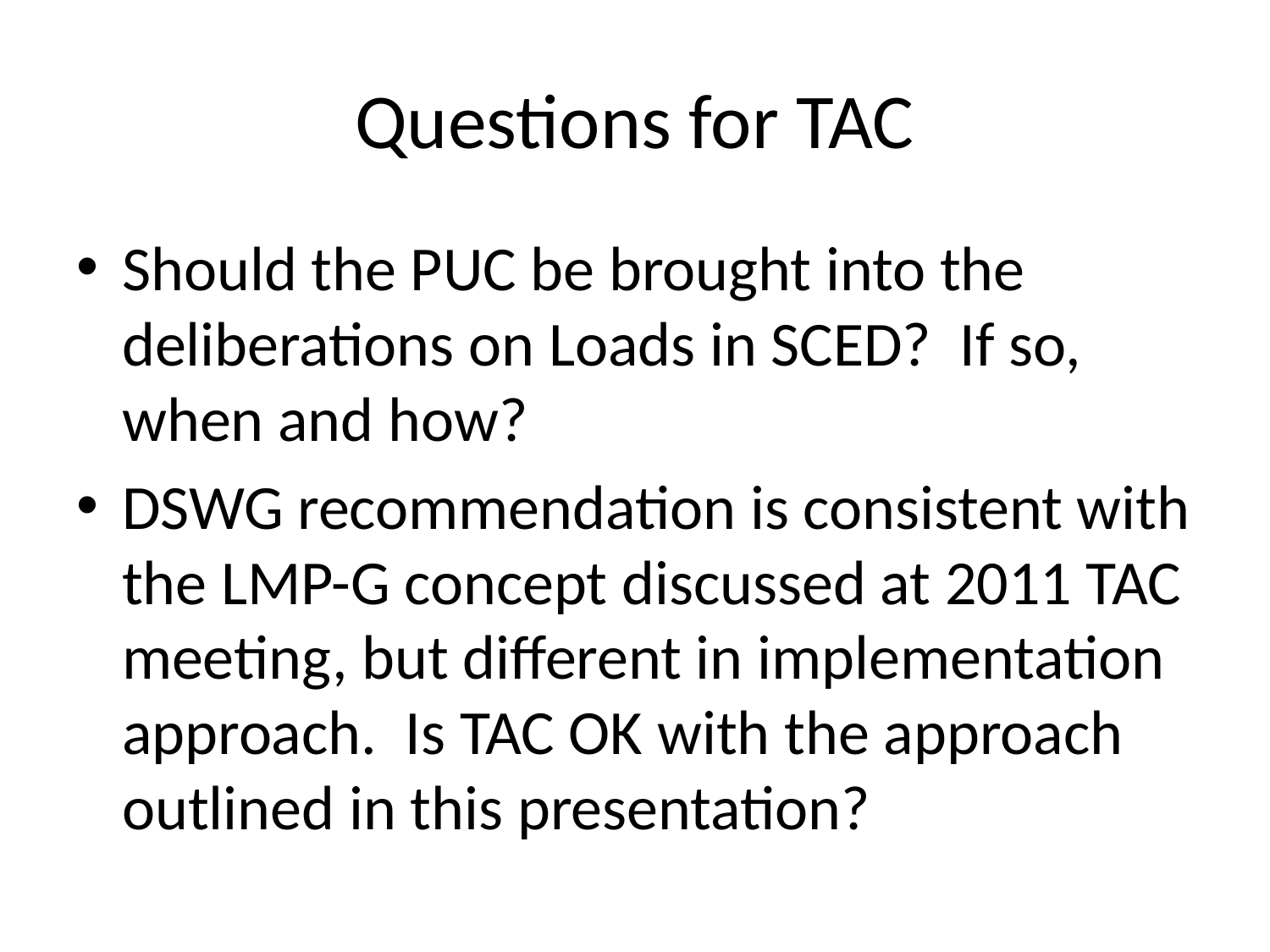

# Questions for TAC
Should the PUC be brought into the deliberations on Loads in SCED?  If so, when and how?
DSWG recommendation is consistent with the LMP-G concept discussed at 2011 TAC meeting, but different in implementation approach.  Is TAC OK with the approach outlined in this presentation?